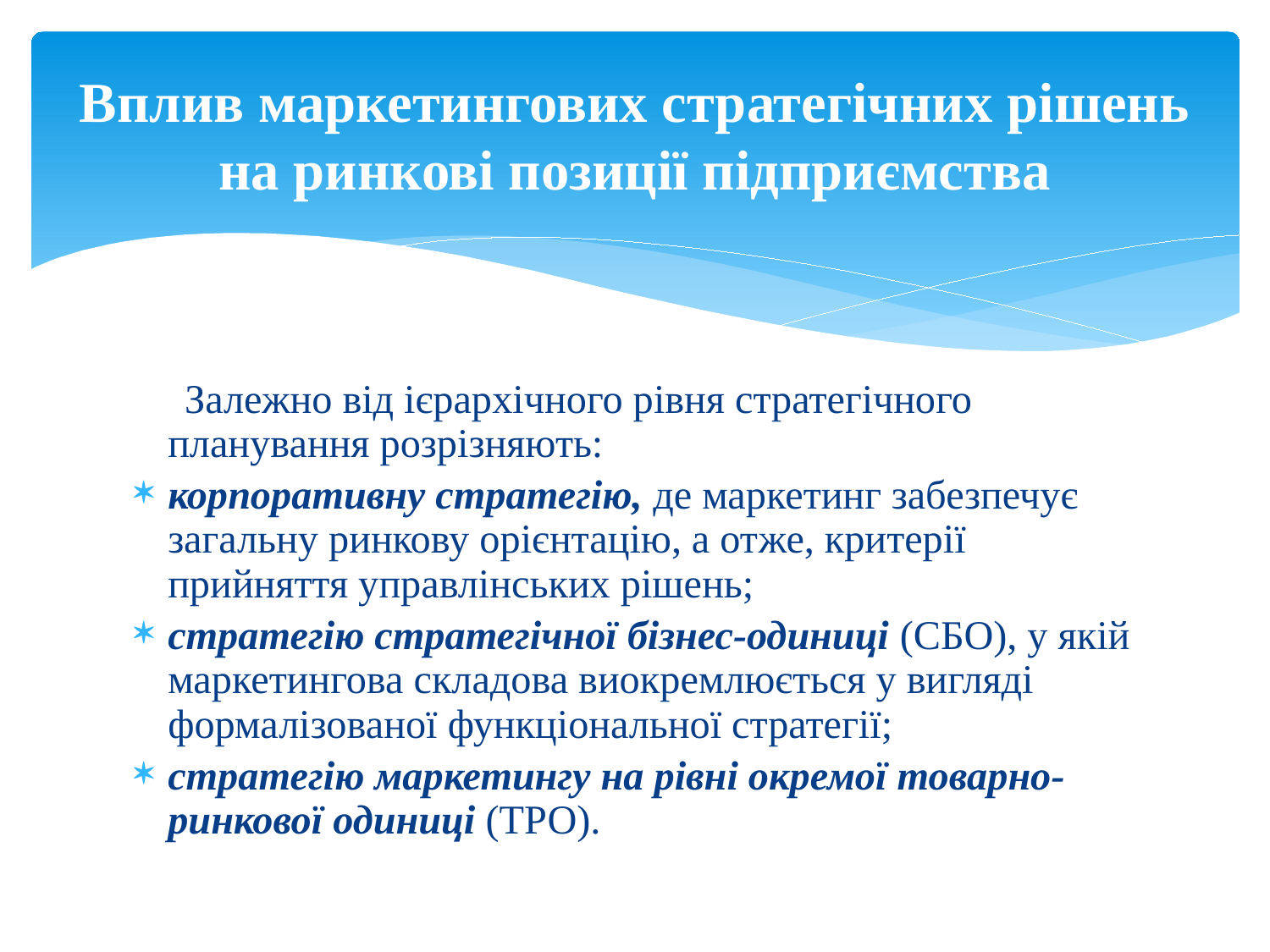

# Вплив маркетингових стратегічних рішень на ринкові позиції підприємства
     Залежно від ієрархічного рівня стратегічного планування розрізняють:
корпоративну стратегію, де маркетинг забезпечує загальну ринкову орієнтацію, а отже, критерії прийняття управлінських рішень;
стратегію стратегічної бізнес-одиниці (СБО), у якій маркетингова складова виокремлюється у вигляді формалізованої функціональної стратегії;
стратегію маркетингу на рівні окремої товарно-ринкової одиниці (ТРО).